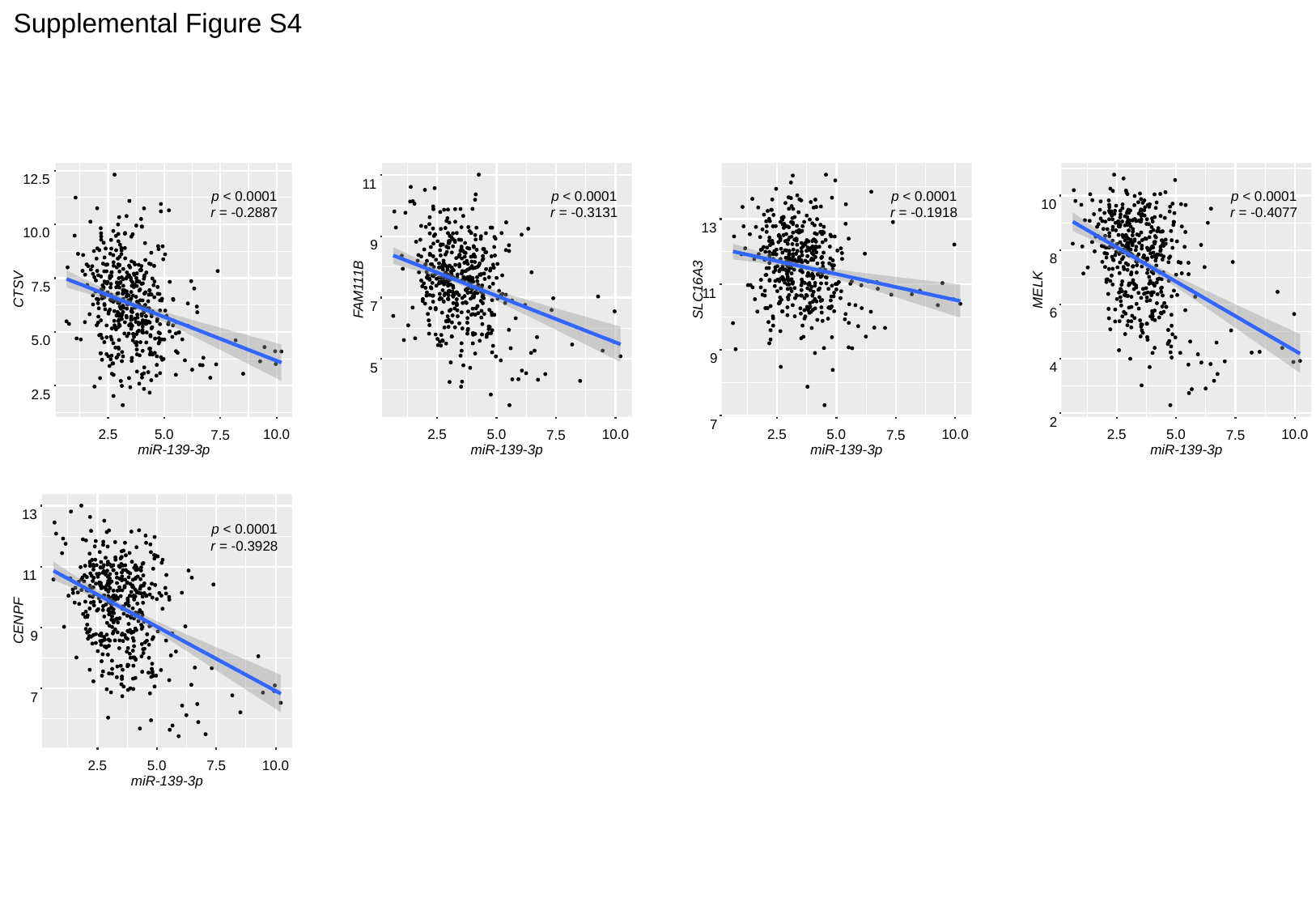

Supplemental Figure S4

12.5

10.0

7.5

CTSV

5.0

2.5

2.5
5.0
10.0
7.5
miR-139-3p

11

9

FAM111B

7

5

2.5
5.0
10.0
7.5
miR-139-3p

13

11

SLC16A3

9

7

2.5
5.0
10.0
7.5
miR-139-3p

10

8

MELK

6

4

2

2.5
5.0
10.0
7.5
miR-139-3p
p < 0.0001
r = -0.2887
p < 0.0001
r = -0.3131
p < 0.0001
r = -0.1918
p < 0.0001
r = -0.4077

13

11

CENPF

9

7

2.5
5.0
10.0
7.5
miR-139-3p
p < 0.0001
r = -0.3928